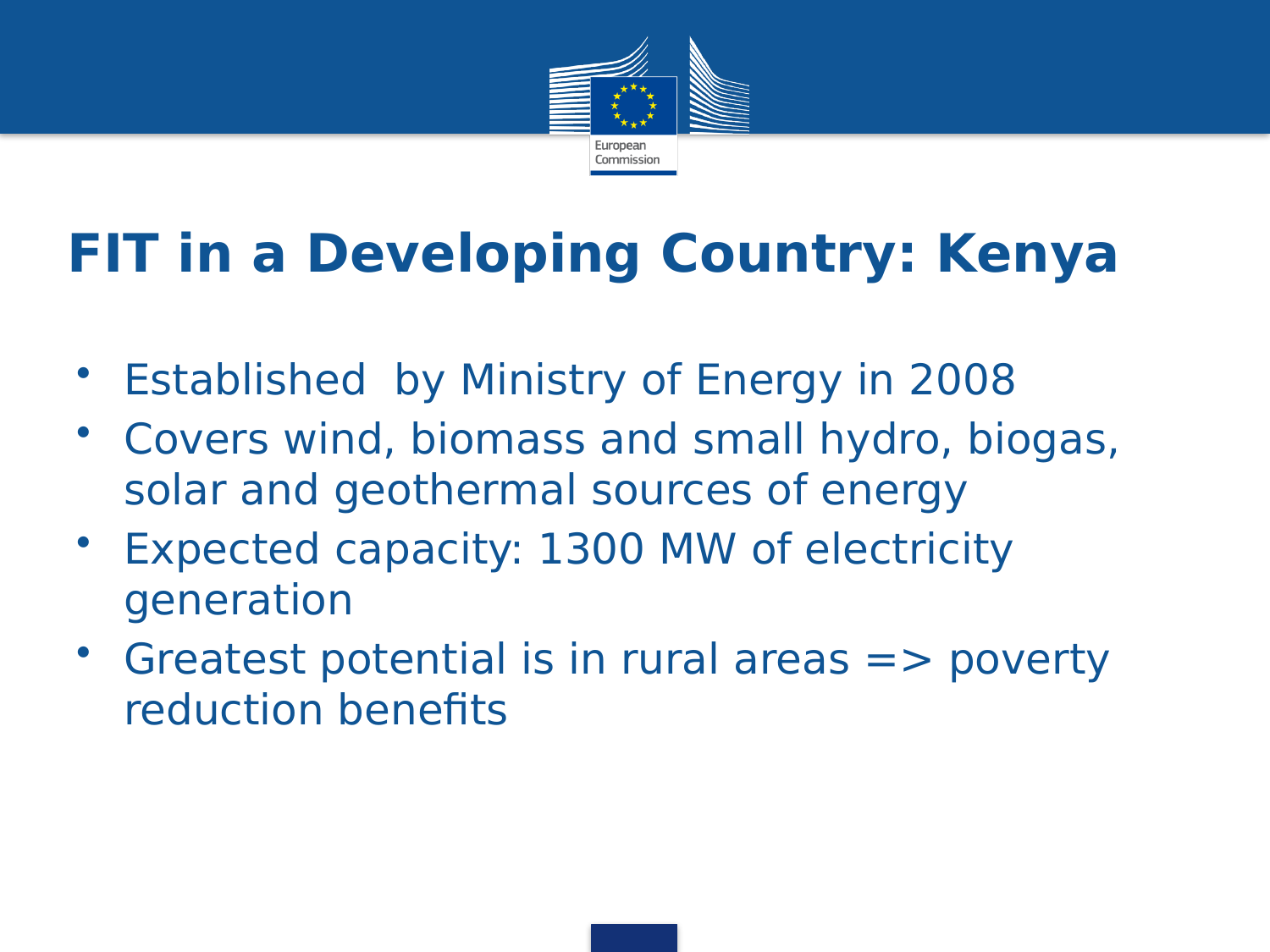

# FIT in a Developing Country: Kenya
Established  by Ministry of Energy in 2008
Covers wind, biomass and small hydro, biogas, solar and geothermal sources of energy
Expected capacity: 1300 MW of electricity generation
Greatest potential is in rural areas => poverty reduction benefits